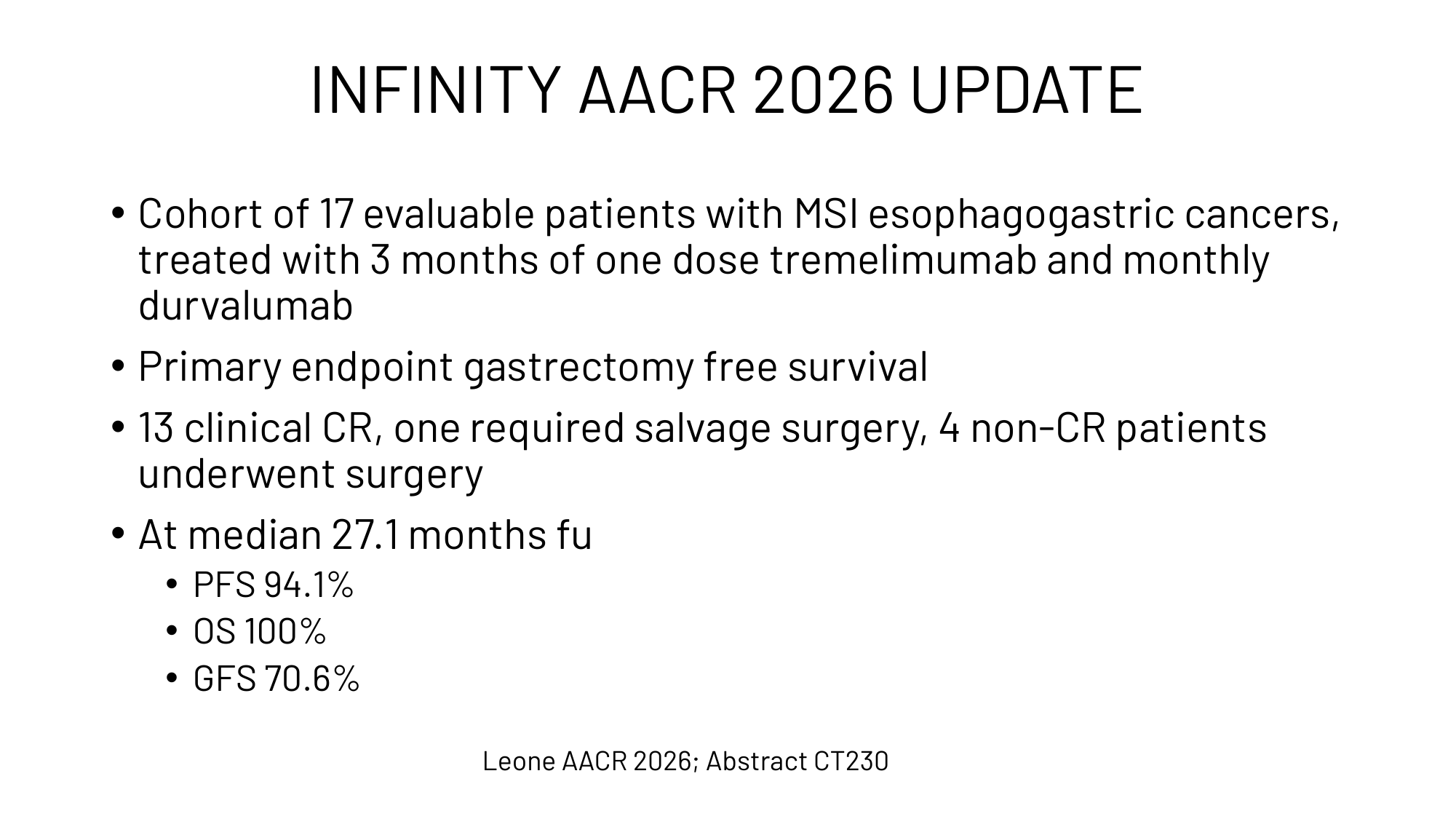

# INFINITY AACR 2026 UPDATE
Cohort of 17 evaluable patients with MSI esophagogastric cancers, treated with 3 months of one dose tremelimumab and monthly durvalumab
Primary endpoint gastrectomy free survival
13 clinical CR, one required salvage surgery, 4 non-CR patients underwent surgery
At median 27.1 months fu
PFS 94.1%
OS 100%
GFS 70.6%

Leone AACR 2026; Abstract CT230